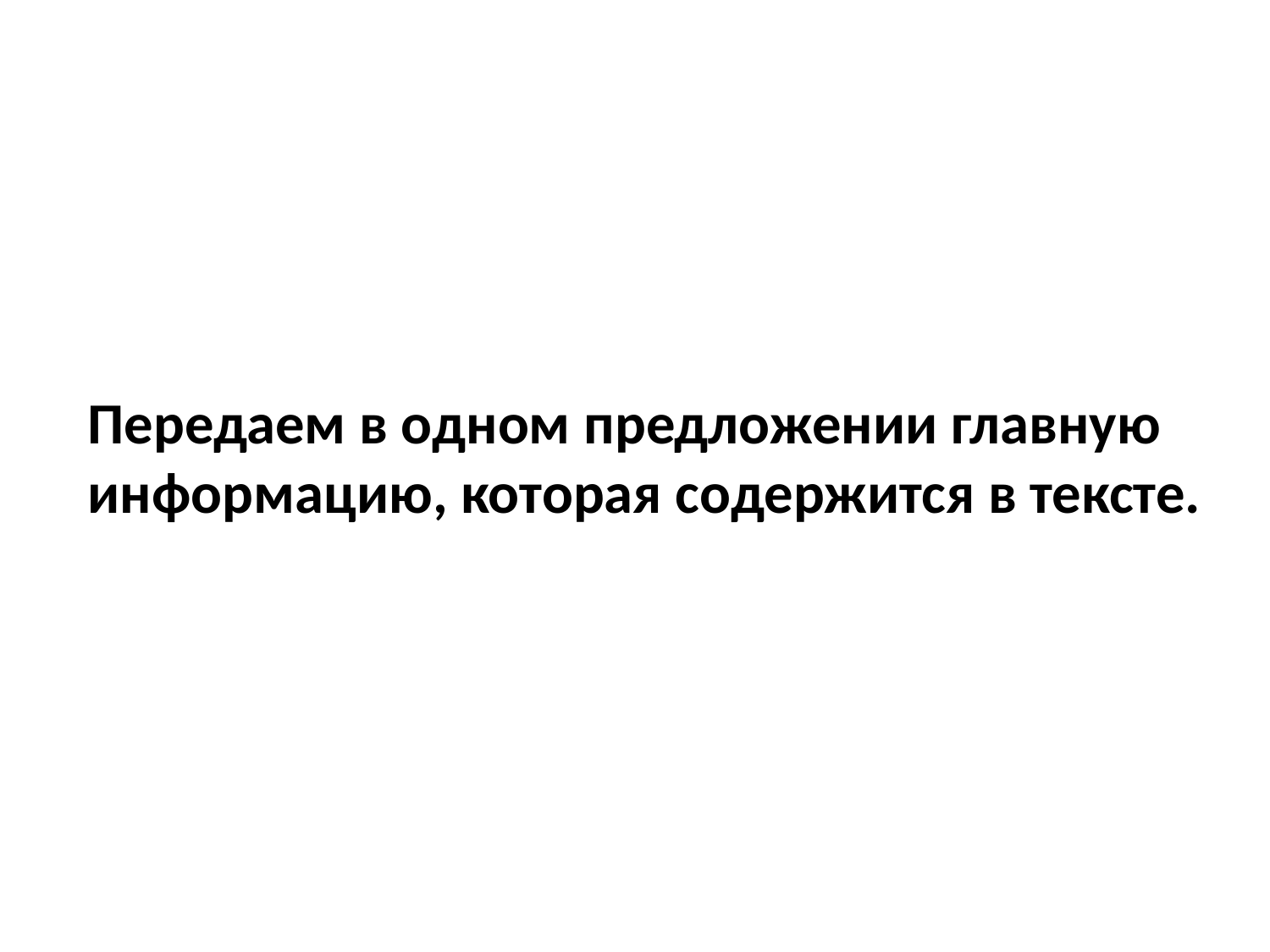

# Передаем в одном предложении главную информацию, которая содержится в тексте.